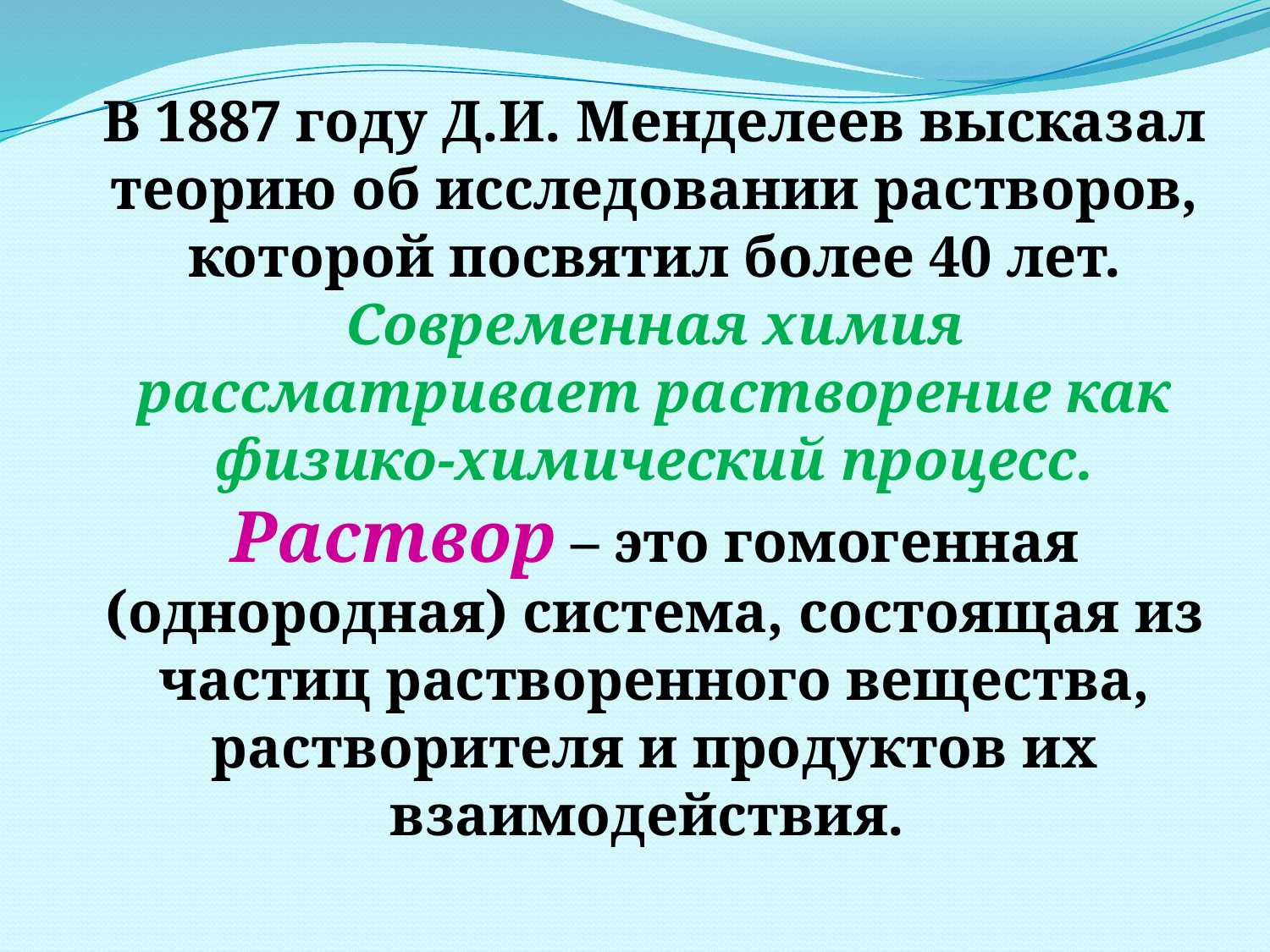

В 1887 году Д.И. Менделеев высказал теорию об исследовании растворов, которой посвятил более 40 лет.
Современная химия рассматривает растворение как физико-химический процесс.
Раствор – это гомогенная (однородная) система, состоящая из частиц растворенного вещества, растворителя и продуктов их взаимодействия.